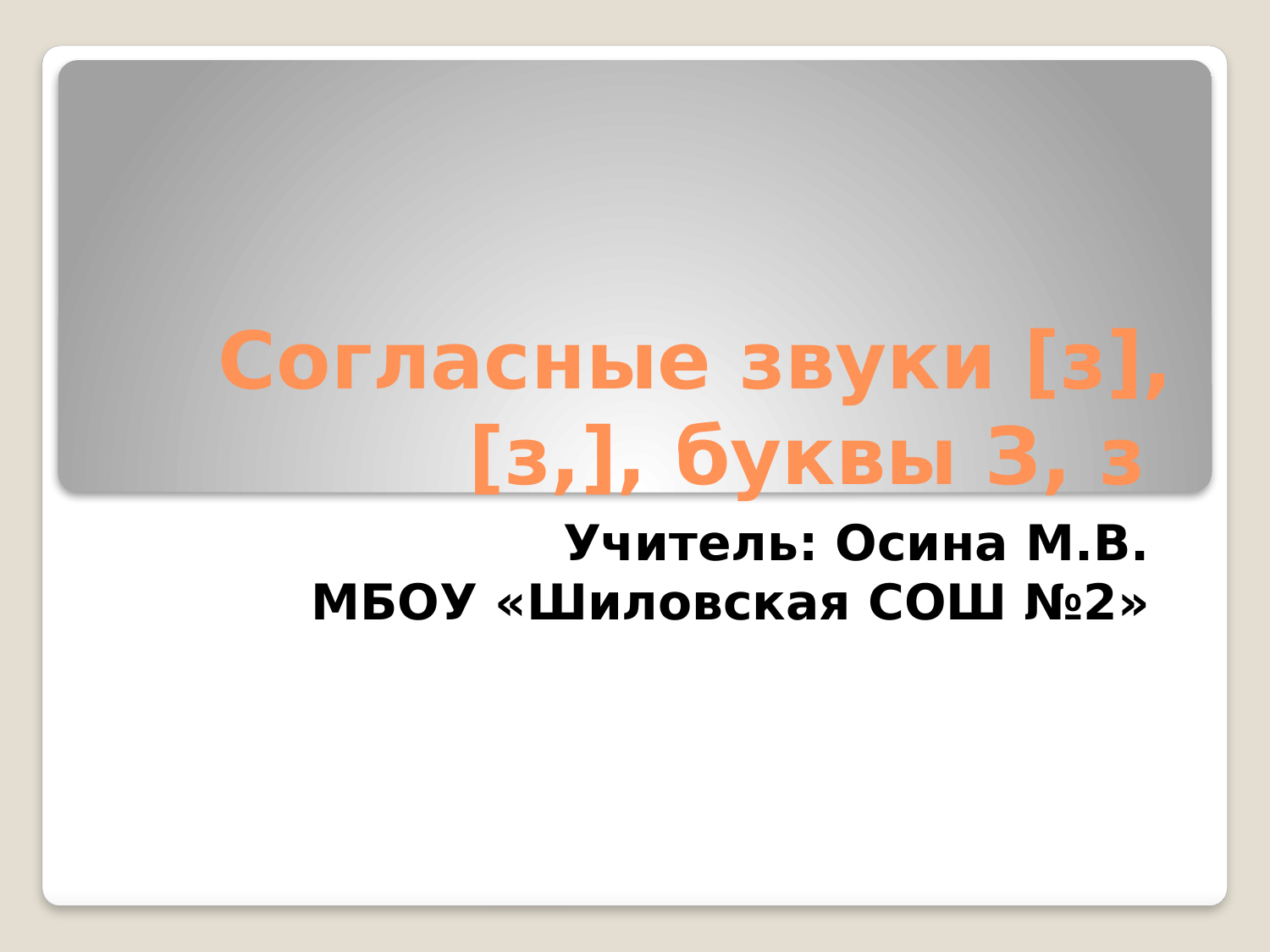

# Согласные звуки [з], [з,], буквы З, з
Учитель: Осина М.В.
МБОУ «Шиловская СОШ №2»